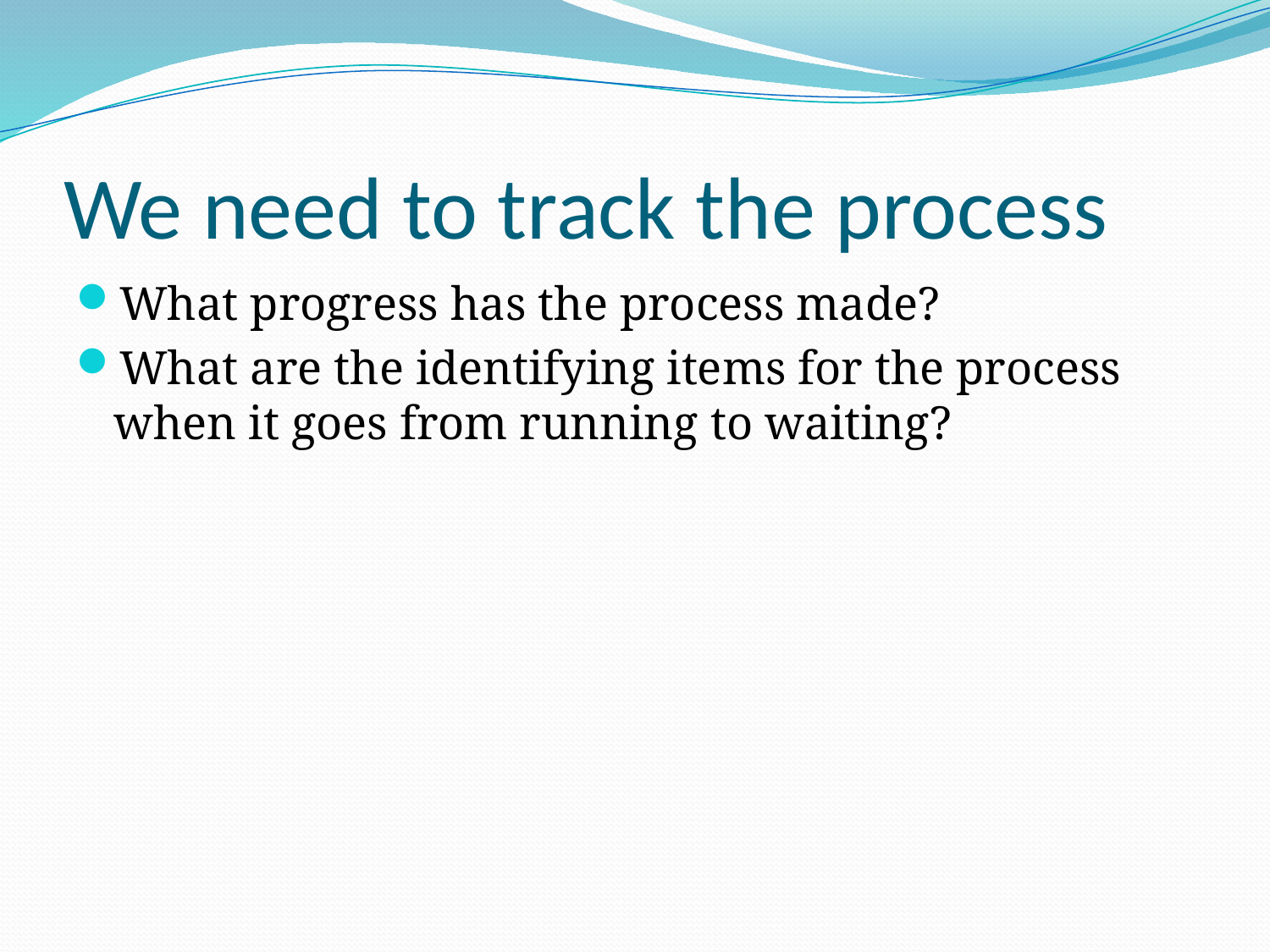

# We need to track the process
What progress has the process made?
What are the identifying items for the process when it goes from running to waiting?